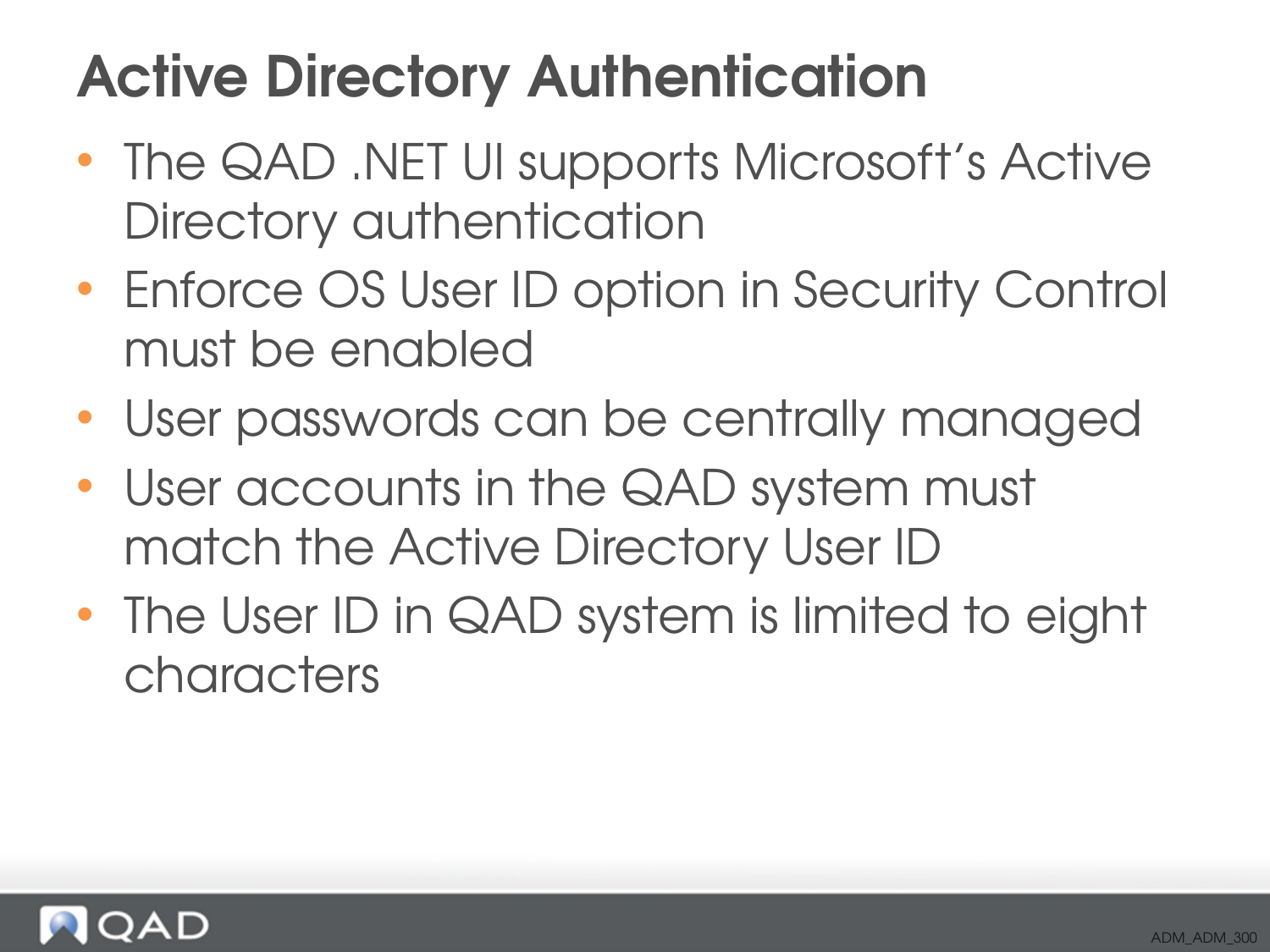

# Active Directory Authentication
The QAD .NET UI supports Microsoft’s Active Directory authentication
Enforce OS User ID option in Security Control must be enabled
User passwords can be centrally managed
User accounts in the QAD system must match the Active Directory User ID
The User ID in QAD system is limited to eight characters

ADM_ADM_300